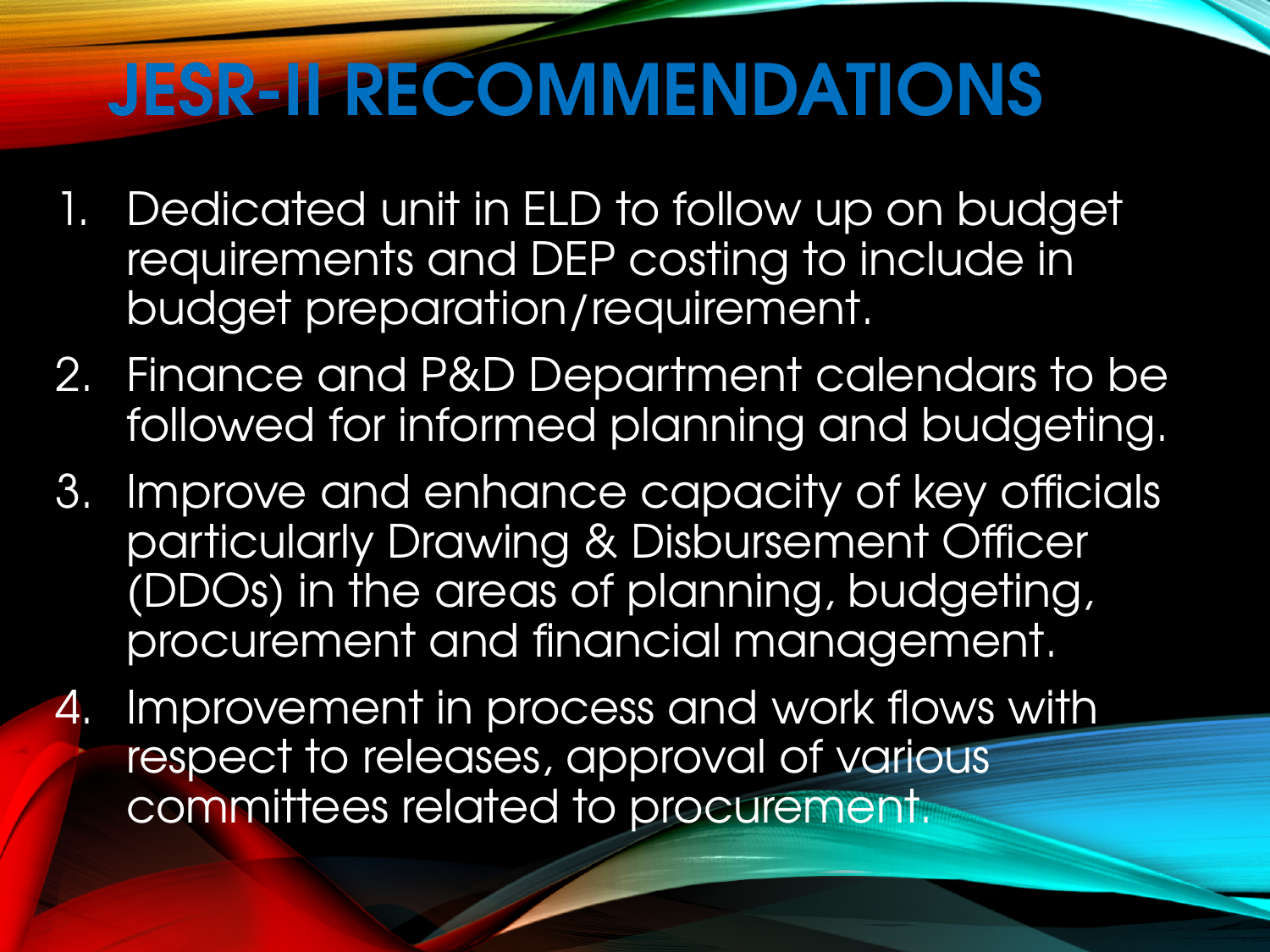

# JESR-II Recommendations
Dedicated unit in ELD to follow up on budget requirements and DEP costing to include in budget preparation/requirement.
Finance and P&D Department calendars to be followed for informed planning and budgeting.
Improve and enhance capacity of key officials particularly Drawing & Disbursement Officer (DDOs) in the areas of planning, budgeting, procurement and financial management.
Improvement in process and work flows with respect to releases, approval of various committees related to procurement.